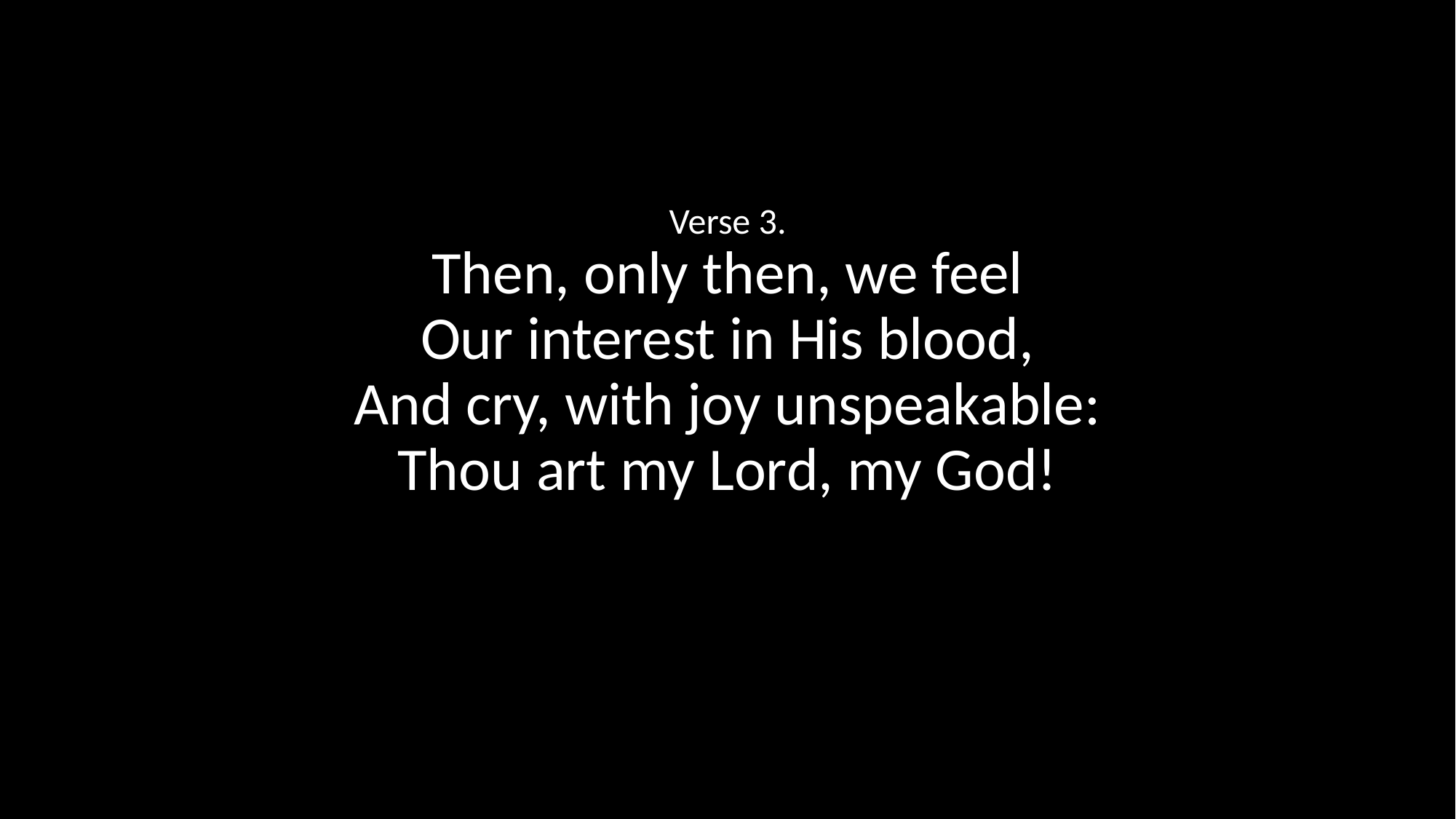

Verse 3.
Then, only then, we feel
Our interest in His blood,
And cry, with joy unspeakable:
Thou art my Lord, my God!